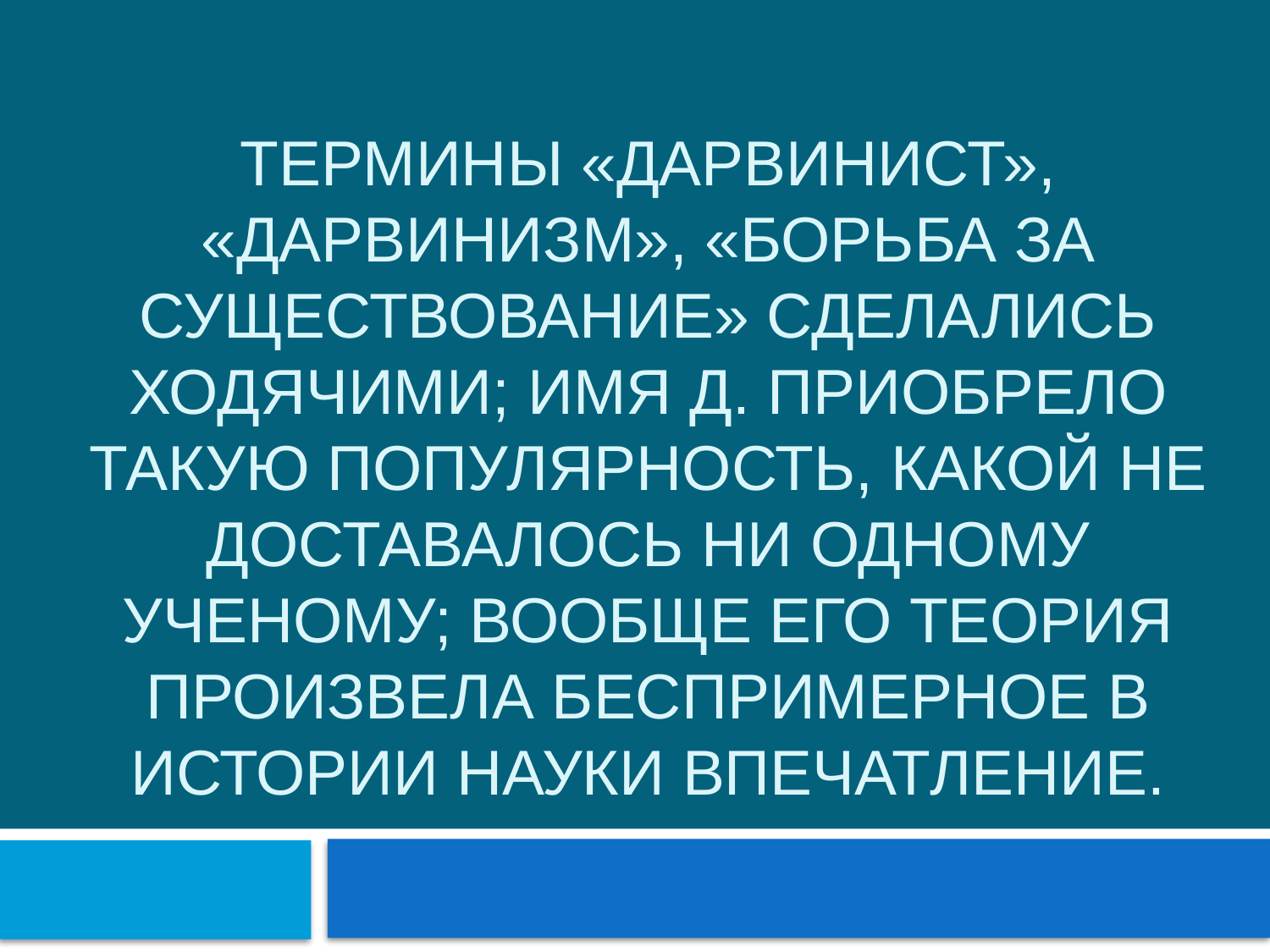

# Термины «дарвинист», «дарвинизм», «борьба за существование» сделались ходячими; имя Д. приобрело такую популярность, какой не доставалось ни одному ученому; вообще его теория произвела беспримерное в истории науки впечатление.